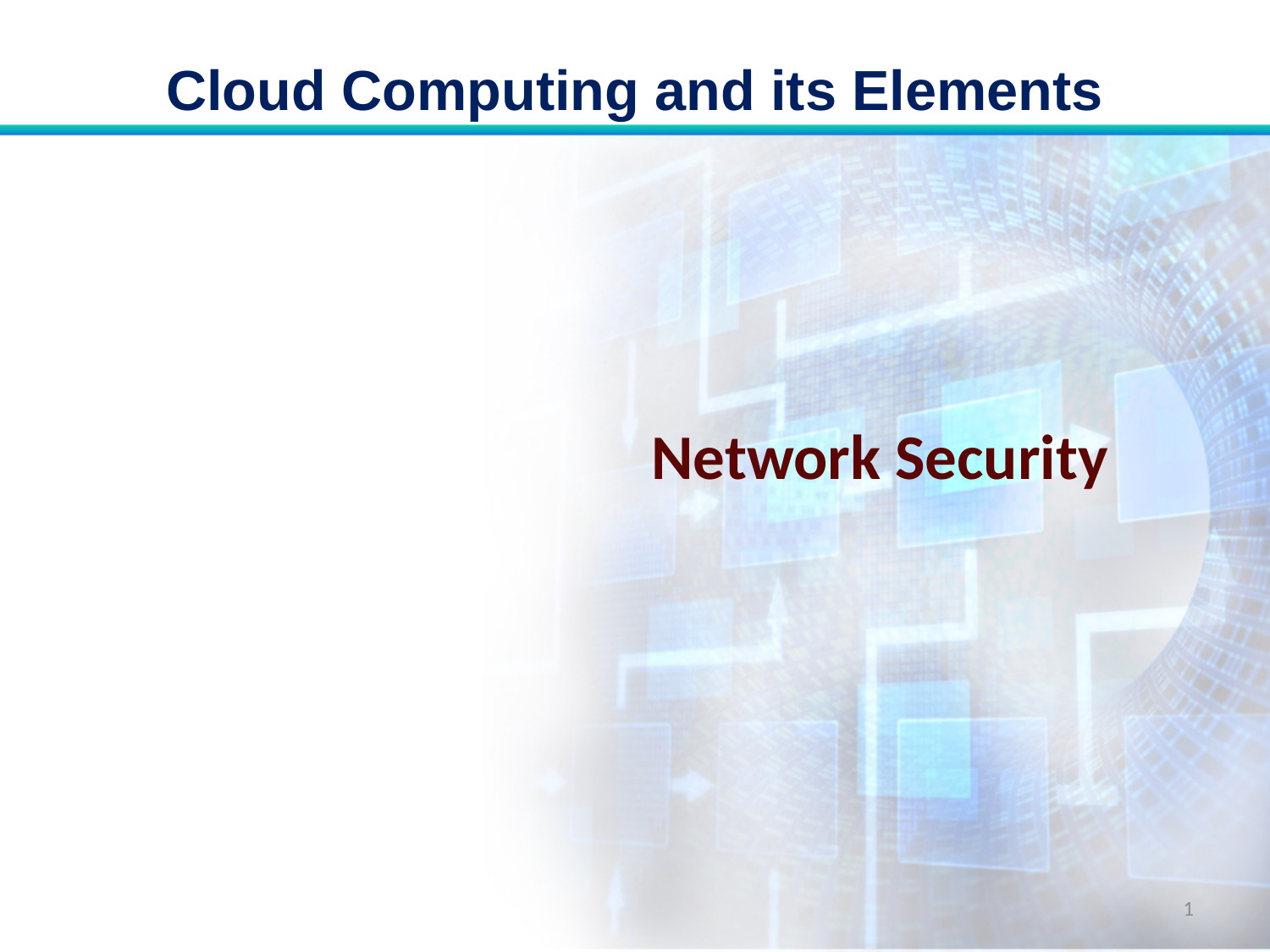

# Cloud Computing and its Elements
Network Security
1